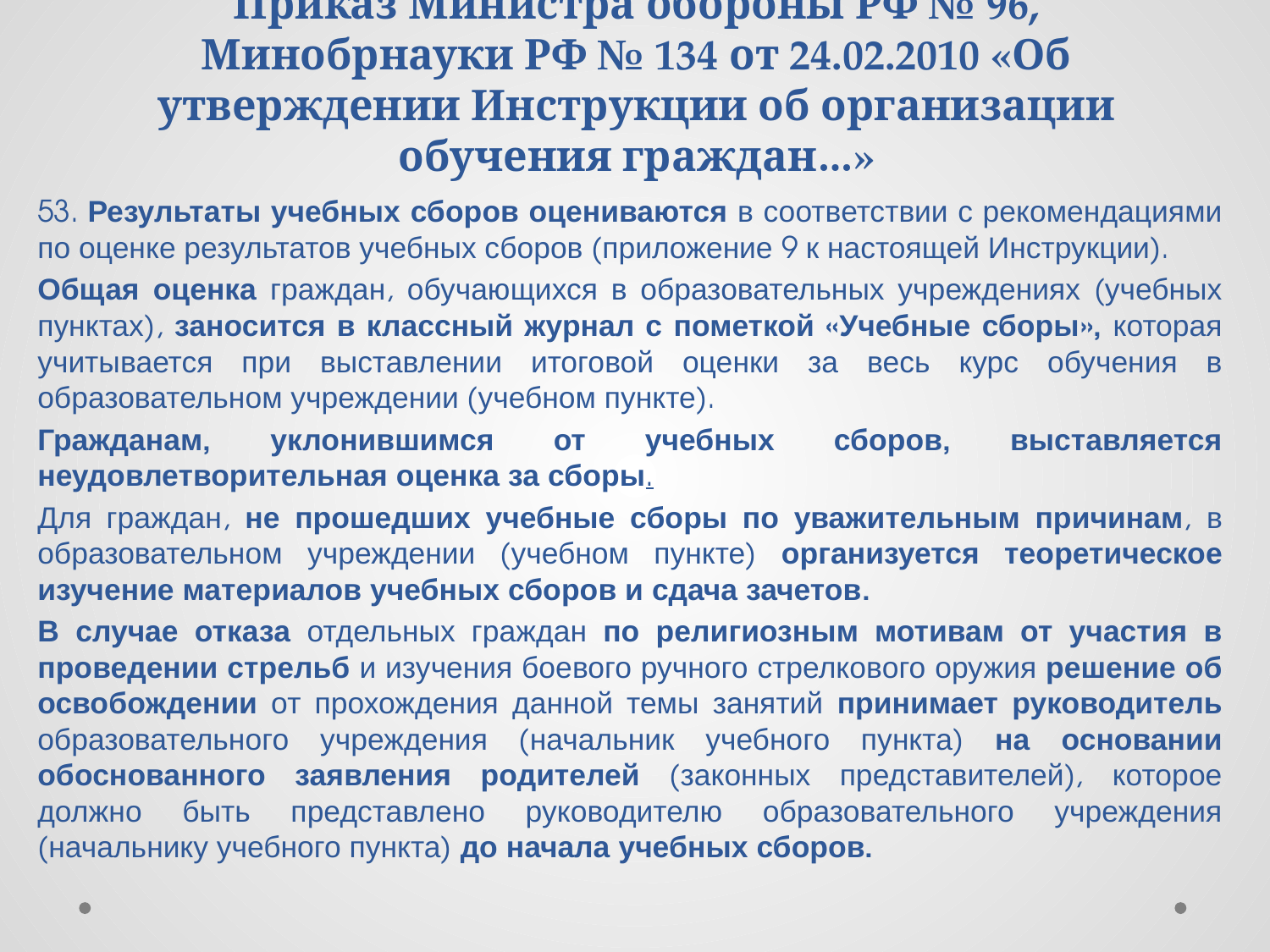

# Приказ Министра обороны РФ № 96, Минобрнауки РФ № 134 от 24.02.2010 «Об утверждении Инструкции об организации обучения граждан…»
53. Результаты учебных сборов оцениваются в соответствии с рекомендациями по оценке результатов учебных сборов (приложение 9 к настоящей Инструкции).
Общая оценка граждан, обучающихся в образовательных учреждениях (учебных пунктах), заносится в классный журнал с пометкой «Учебные сборы», которая учитывается при выставлении итоговой оценки за весь курс обучения в образовательном учреждении (учебном пункте).
Гражданам, уклонившимся от учебных сборов, выставляется неудовлетворительная оценка за сборы.
Для граждан, не прошедших учебные сборы по уважительным причинам, в образовательном учреждении (учебном пункте) организуется теоретическое изучение материалов учебных сборов и сдача зачетов.
В случае отказа отдельных граждан по религиозным мотивам от участия в проведении стрельб и изучения боевого ручного стрелкового оружия решение об освобождении от прохождения данной темы занятий принимает руководитель образовательного учреждения (начальник учебного пункта) на основании обоснованного заявления родителей (законных представителей), которое должно быть представлено руководителю образовательного учреждения (начальнику учебного пункта) до начала учебных сборов.